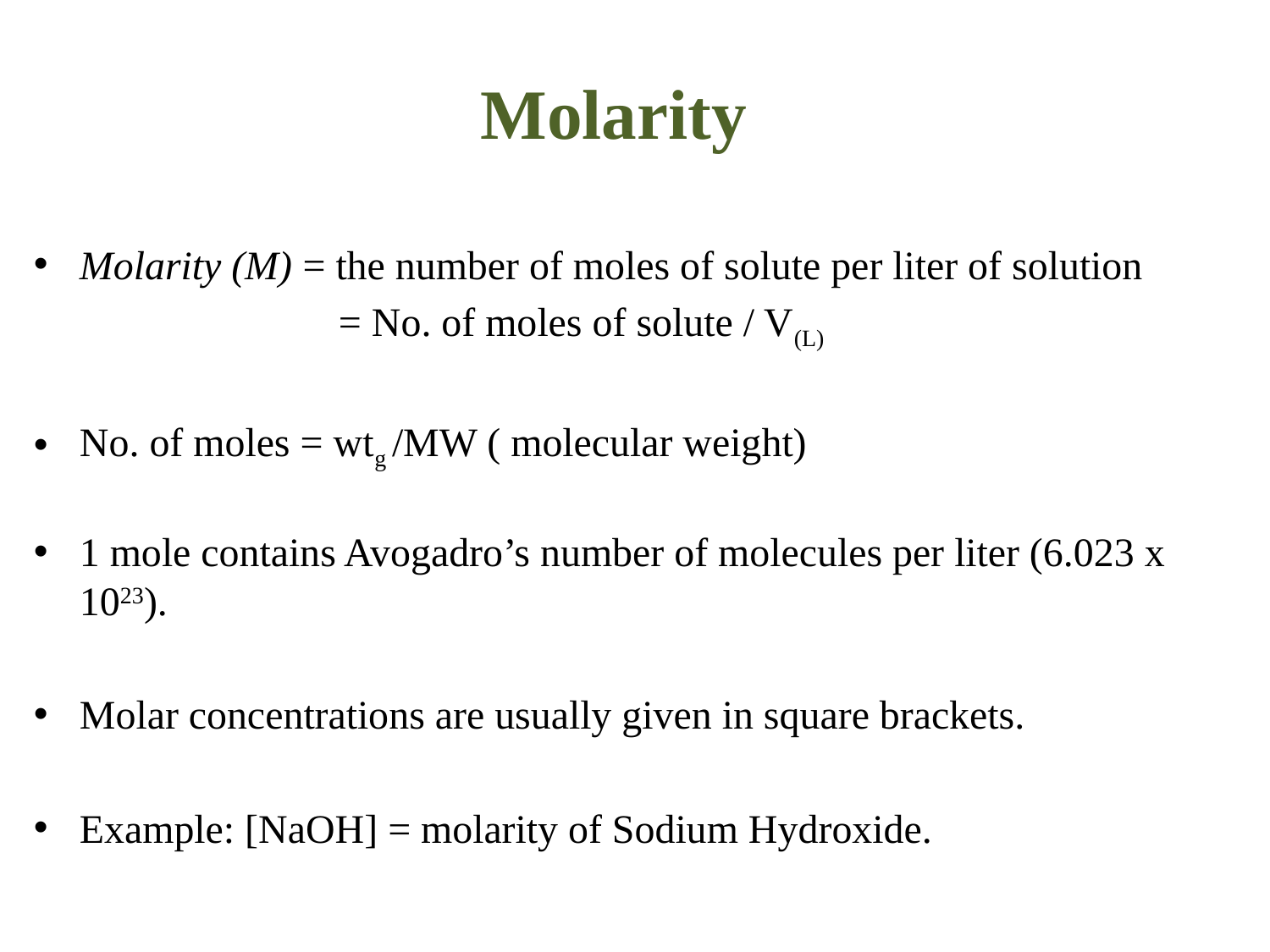

# Molarity
Molarity (M) = the number of moles of solute per liter of solution
                              = No. of moles of solute / V(L)

No. of moles = wtg /MW ( molecular weight)

1 mole contains Avogadro’s number of molecules per liter (6.023 x 1023).

Molar concentrations are usually given in square brackets.

Example: [NaOH] = molarity of Sodium Hydroxide.